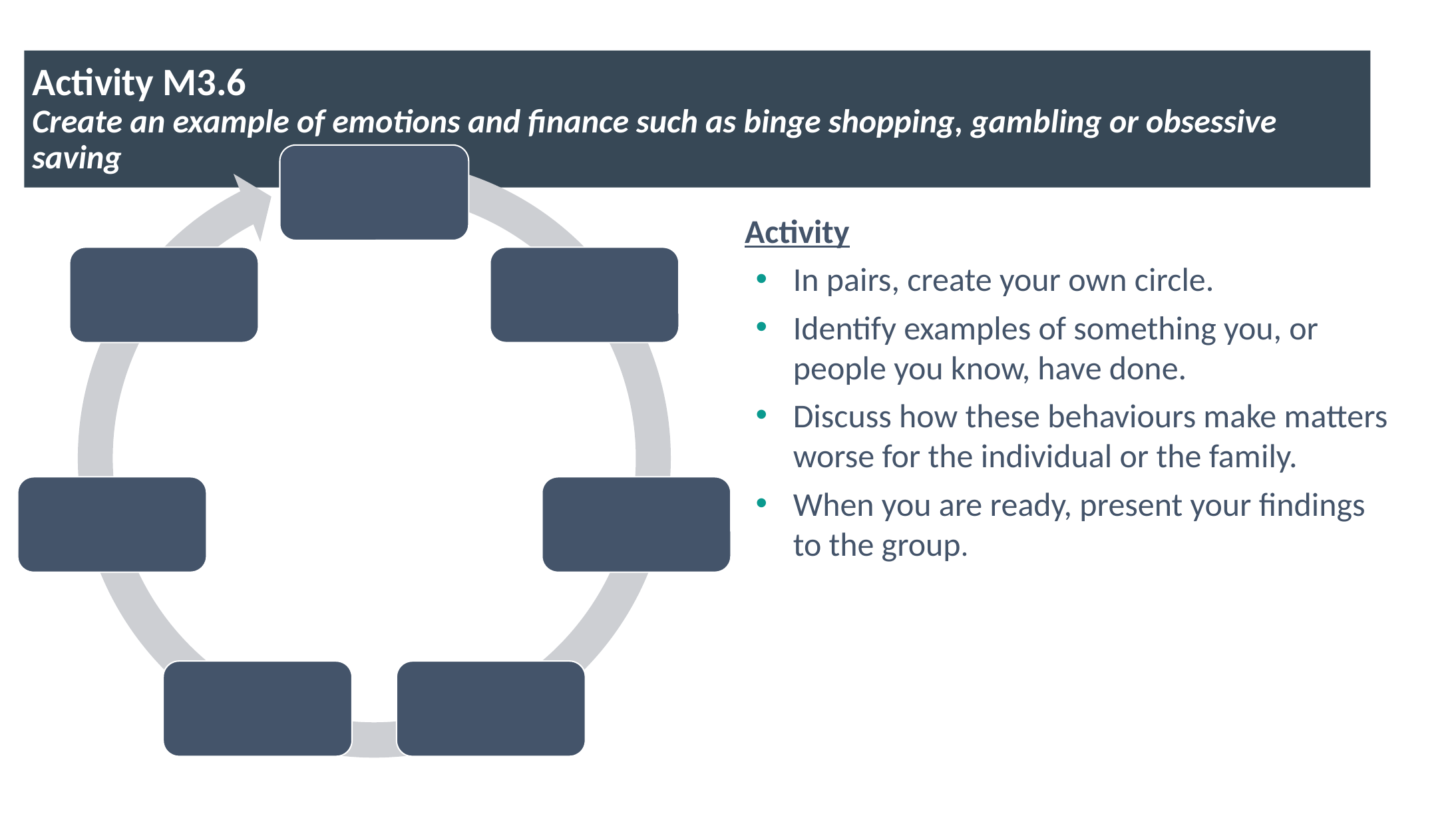

Activity M3.6
Create an example of emotions and finance such as binge shopping, gambling or obsessive saving

Activity
In pairs, create your own circle.
Identify examples of something you, or people you know, have done.
Discuss how these behaviours make matters worse for the individual or the family.
When you are ready, present your findings to the group.